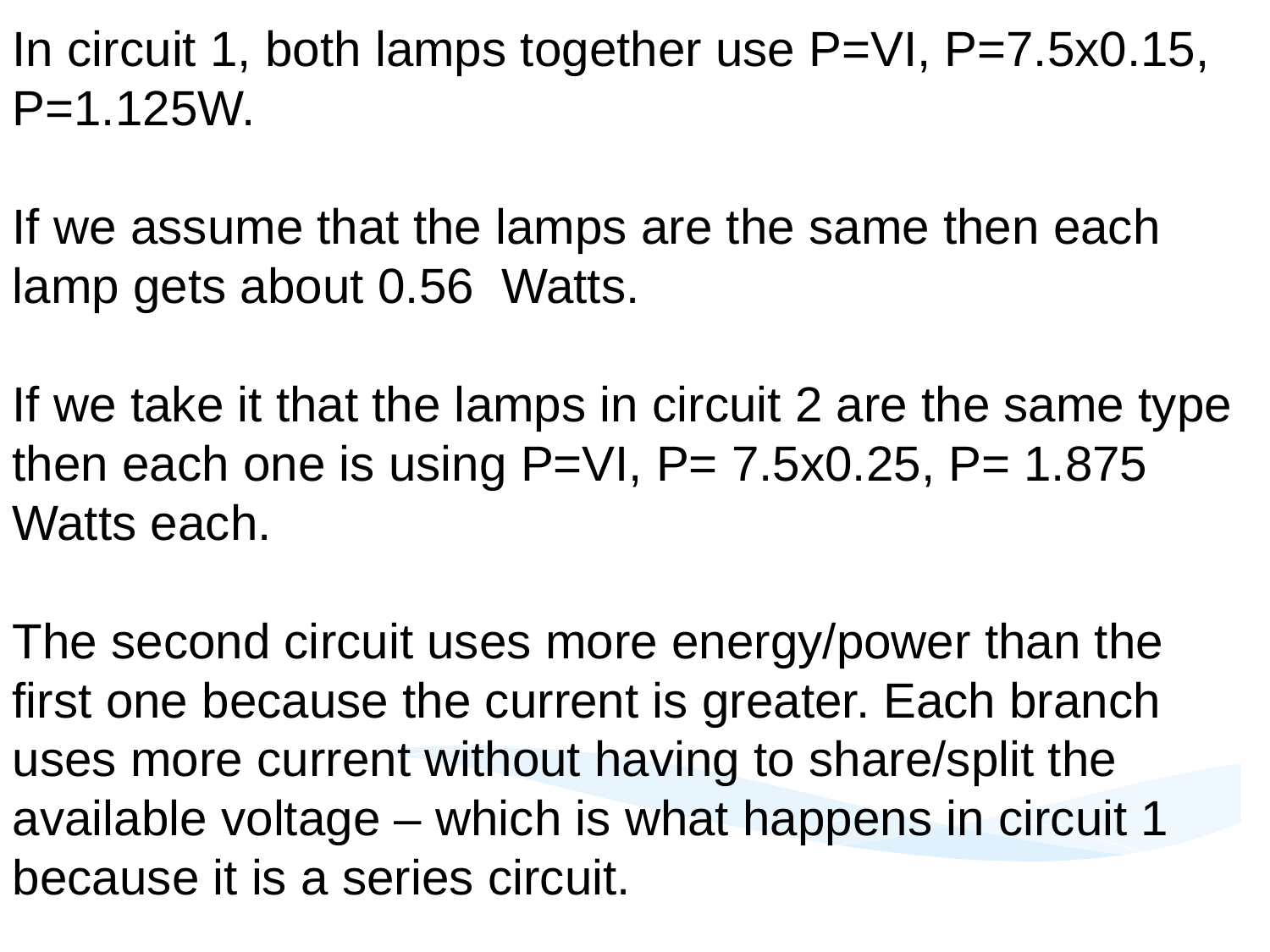

In circuit 1, both lamps together use P=VI, P=7.5x0.15, P=1.125W.

If we assume that the lamps are the same then each lamp gets about 0.56  Watts.

If we take it that the lamps in circuit 2 are the same type then each one is using P=VI, P= 7.5x0.25, P= 1.875 Watts each.

The second circuit uses more energy/power than the first one because the current is greater. Each branch uses more current without having to share/split the available voltage – which is what happens in circuit 1 because it is a series circuit.